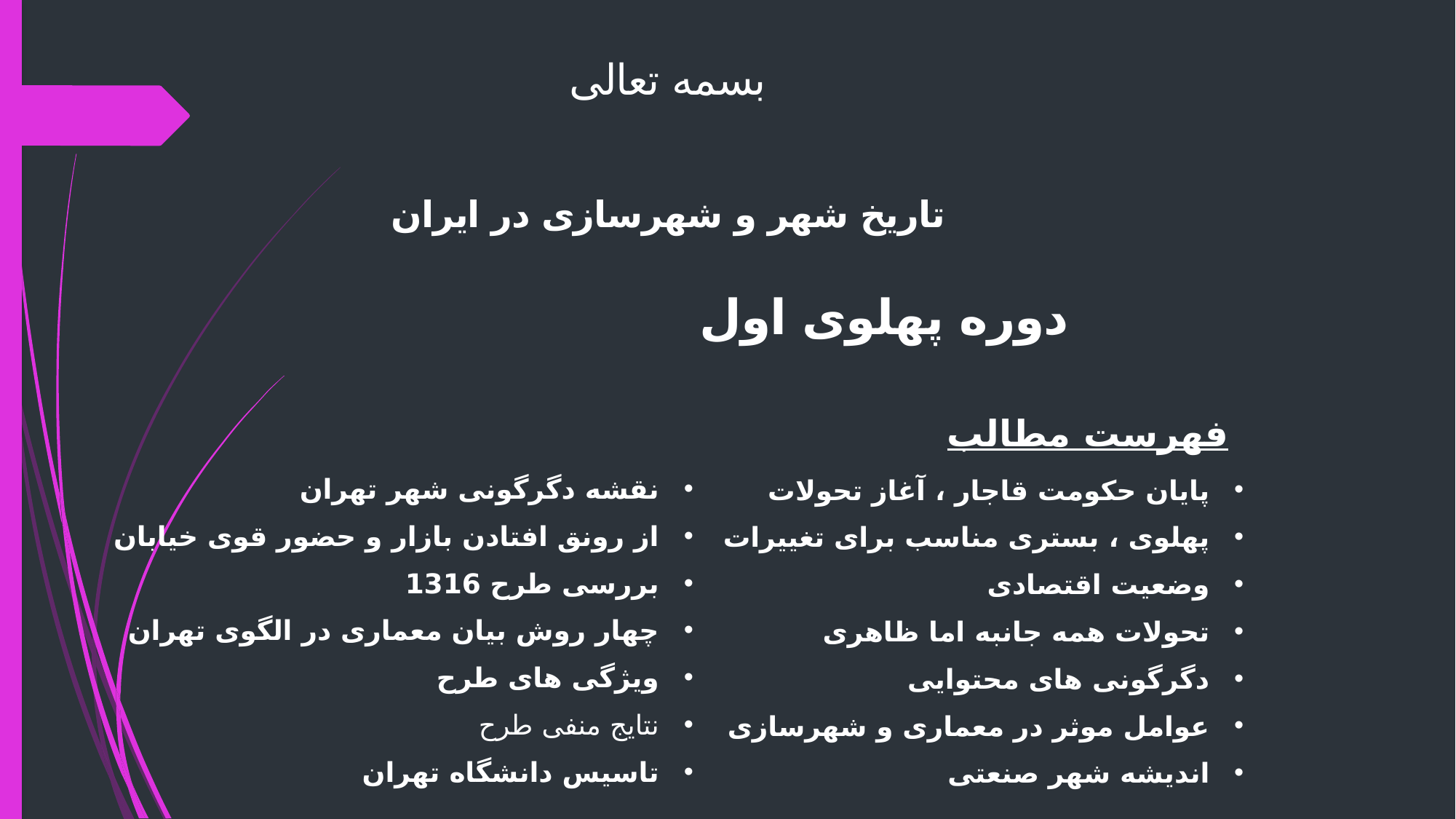

بسمه تعالی

تاریخ شهر و شهرسازی در ایران

دوره پهلوی اول
فهرست مطالب
نقشه دگرگونی شهر تهران
از رونق افتادن بازار و حضور قوی خیابان
بررسی طرح 1316
چهار روش بیان معماری در الگوی تهران
ویژگی های طرح
نتایج منفی طرح
تاسیس دانشگاه تهران
پایان حکومت قاجار ، آغاز تحولات
پهلوی ، بستری مناسب برای تغییرات
وضعیت اقتصادی
تحولات همه جانبه اما ظاهری
دگرگونی های محتوایی
عوامل موثر در معماری و شهرسازی
اندیشه شهر صنعتی